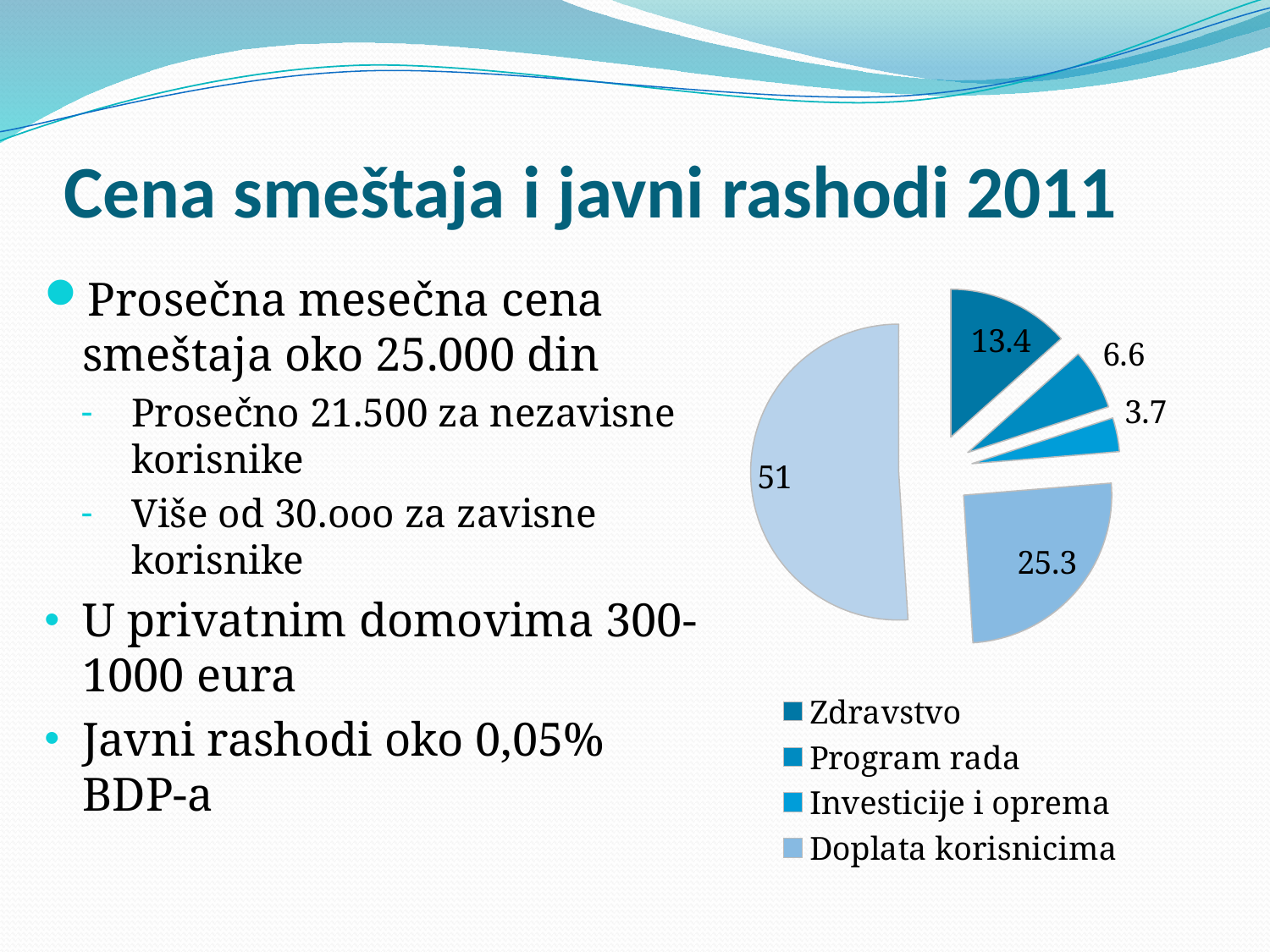

# Cena smeštaja i javni rashodi 2011
Prosečna mesečna cena smeštaja oko 25.000 din
Prosečno 21.500 za nezavisne korisnike
Više od 30.ooo za zavisne korisnike
U privatnim domovima 300-1000 eura
Javni rashodi oko 0,05% BDP-a

### Chart

| Category | Column1 |
|---|---|
| Zdravstvo | 13.4 |
| Program rada | 6.6 |
| Investicije i oprema | 3.7 |
| Doplata korisnicima | 25.3 |
| Rashodi korisnika | 51.0 |